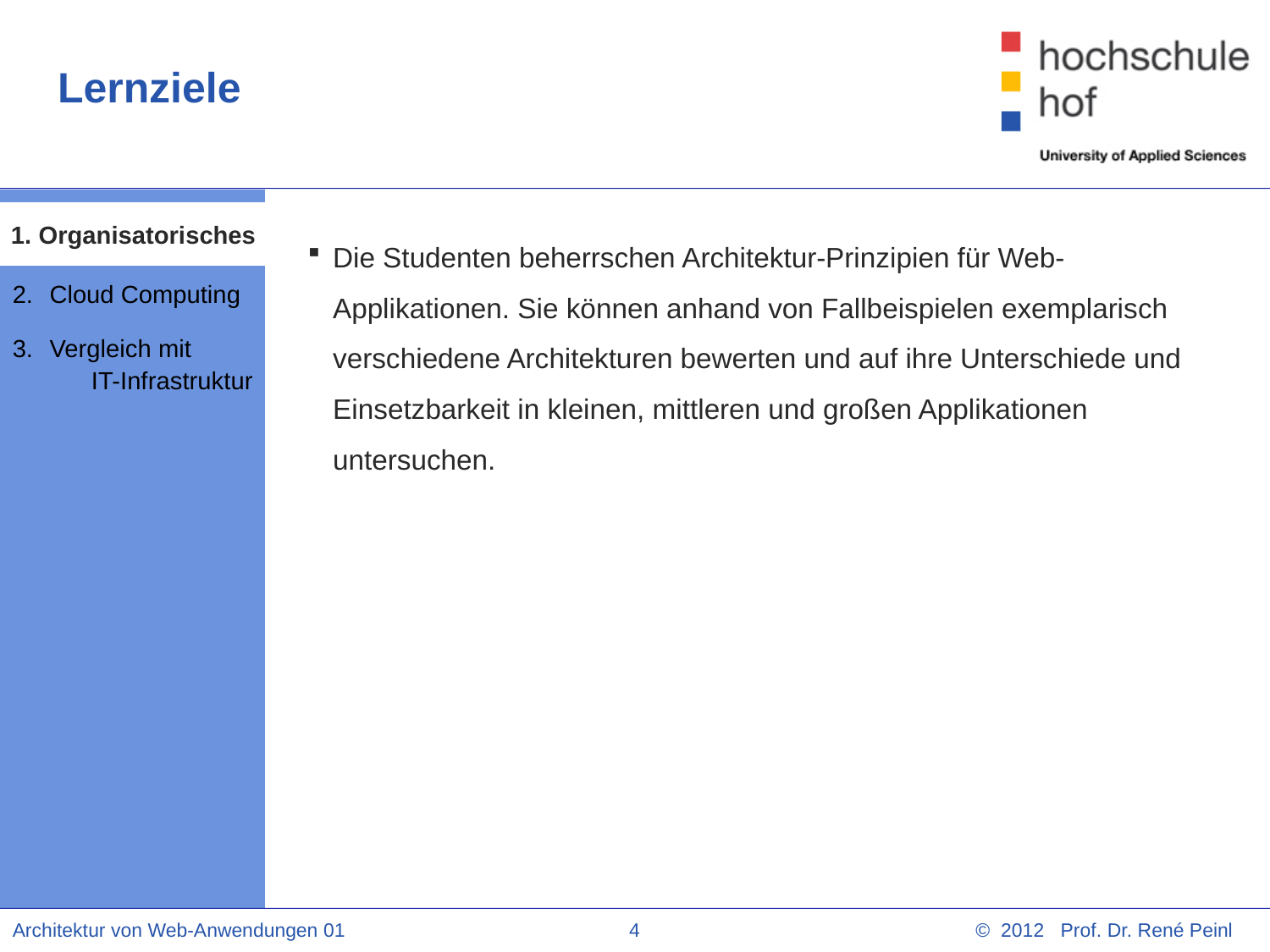

# Lernziele
1. Organisatorisches
Die Studenten beherrschen Architektur-Prinzipien für Web-Applikationen. Sie können anhand von Fallbeispielen exemplarisch verschiedene Architekturen bewerten und auf ihre Unterschiede und Einsetzbarkeit in kleinen, mittleren und großen Applikationen untersuchen.